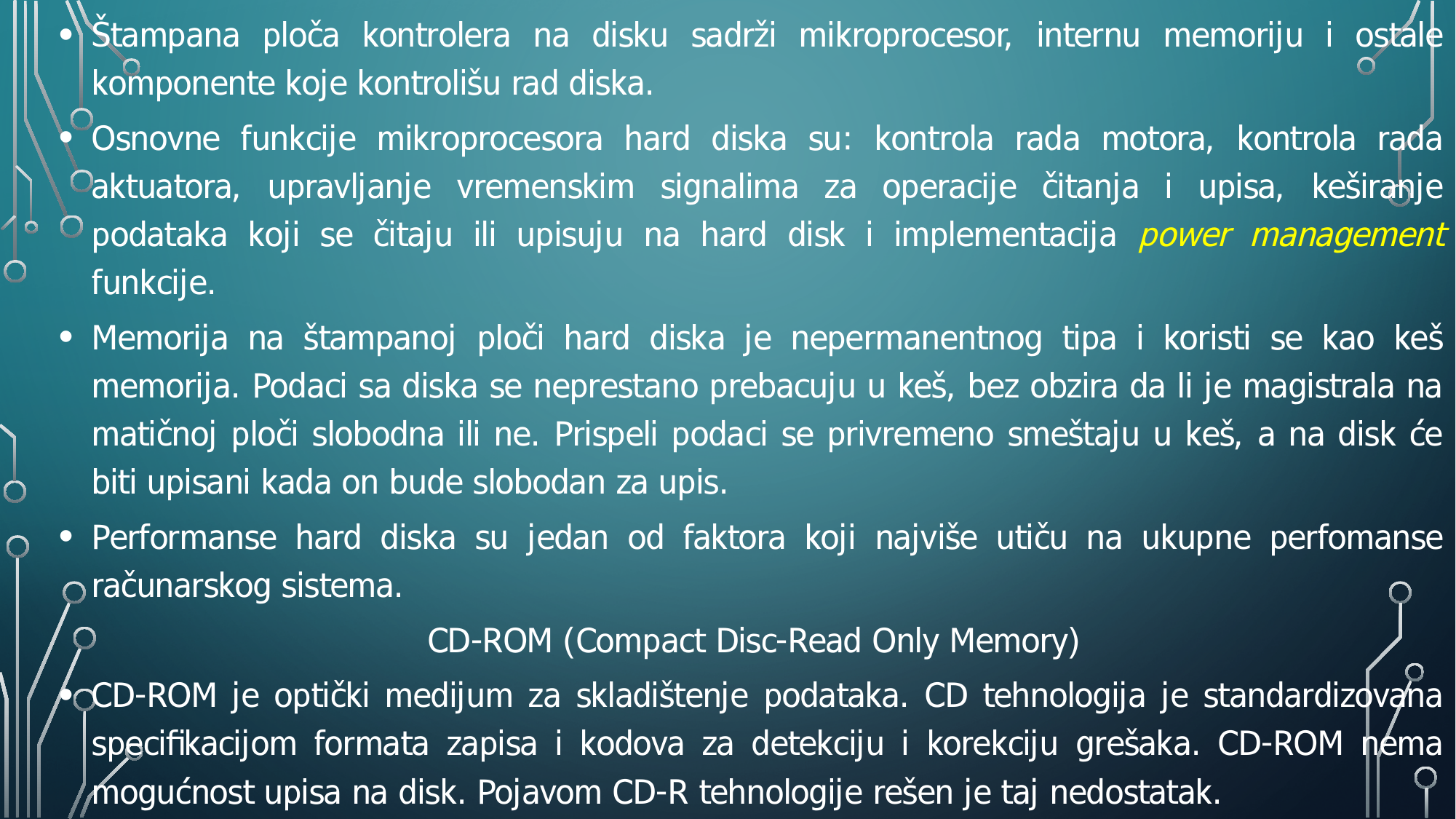

Štampana ploča kontrolera na disku sadrži mikroprocesor, internu memoriju i ostale komponente koje kontrolišu rad diska.
Osnovne funkcije mikroprocesora hard diska su: kontrola rada motora, kontrola rada aktuatora, upravljanje vremenskim signalima za operacije čitanja i upisa, keširanje podataka koji se čitaju ili upisuju na hard disk i implementacija power management funkcije.
Memorija na štampanoj ploči hard diska je nepermanentnog tipa i koristi se kao keš memorija. Podaci sa diska se neprestano prebacuju u keš, bez obzira da li je magistrala na matičnoj ploči slobodna ili ne. Prispeli podaci se privremeno smeštaju u keš, a na disk će biti upisani kada on bude slobodan za upis.
Performanse hard diska su jedan od faktora koji najviše utiču na ukupne perfomanse računarskog sistema.
CD-ROM (Compact Disc-Read Only Memory)
CD-ROM je optički medijum za skladištenje podataka. CD tehnologija je standardizovana specifikacijom formata zapisa i kodova za detekciju i korekciju grešaka. CD-ROM nema mogućnost upisa na disk. Pojavom CD-R tehnologije rešen je taj nedostatak.